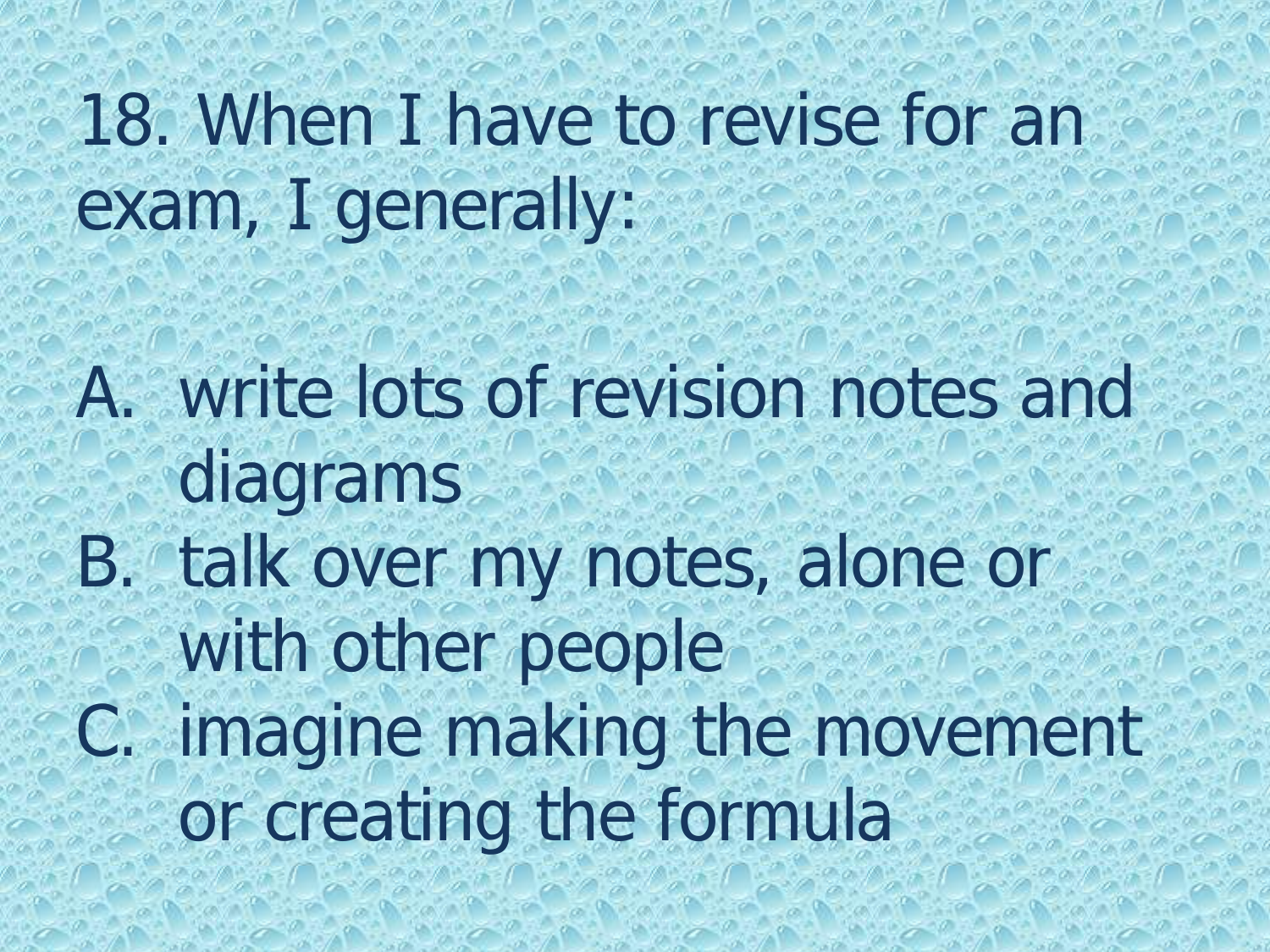

18. When I have to revise for an exam, I generally:

write lots of revision notes and diagrams
talk over my notes, alone or with other people
imagine making the movement or creating the formula